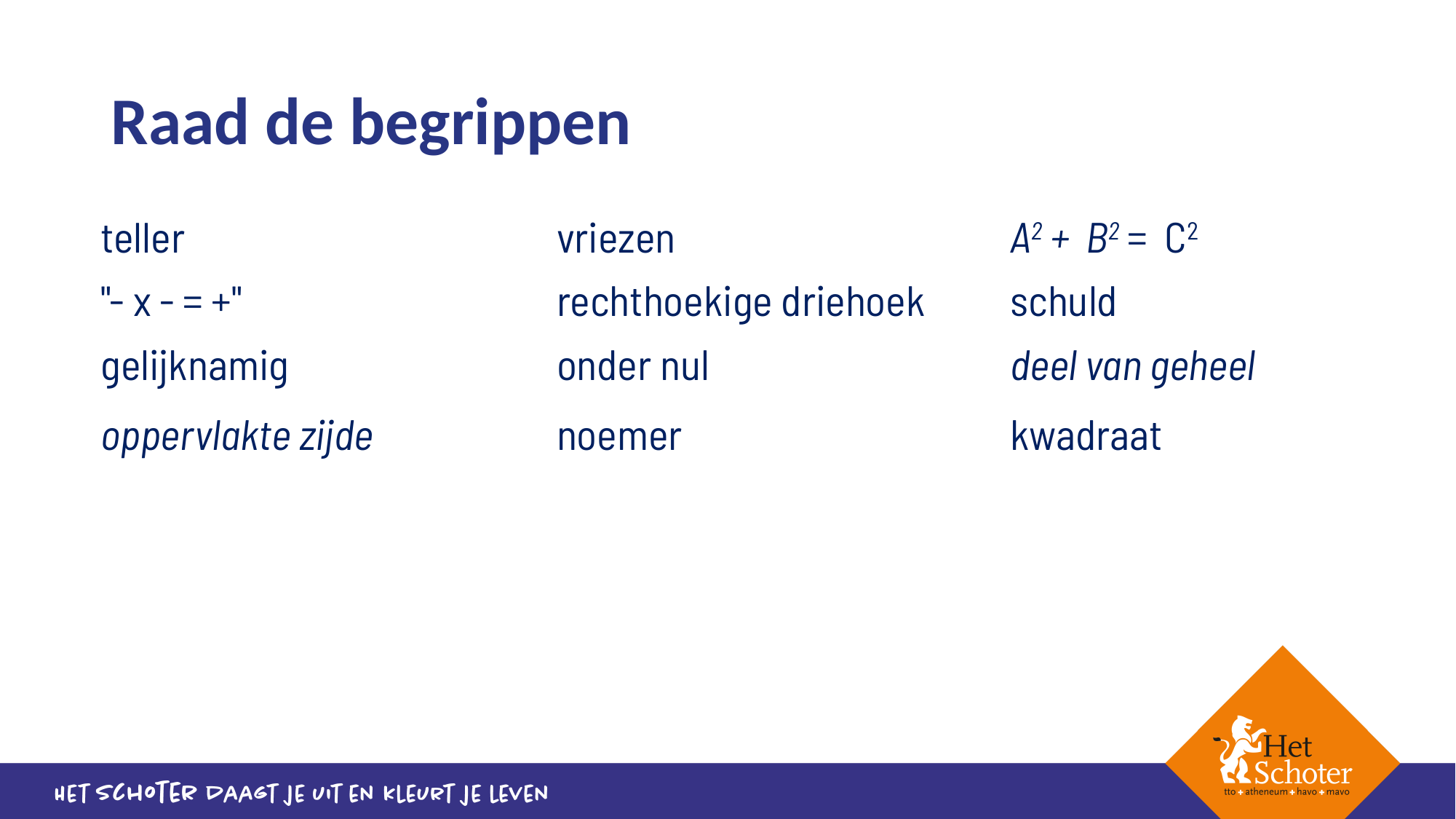

# Raad de begrippen
| teller | vriezen | A2 + B2 = C2 |
| --- | --- | --- |
| "- x - = +" | rechthoekige driehoek | schuld |
| gelijknamig | onder nul | deel van geheel |
| oppervlakte zijde | noemer | kwadraat |
|  |  |  |
|  |  |  |
|  |  |  |